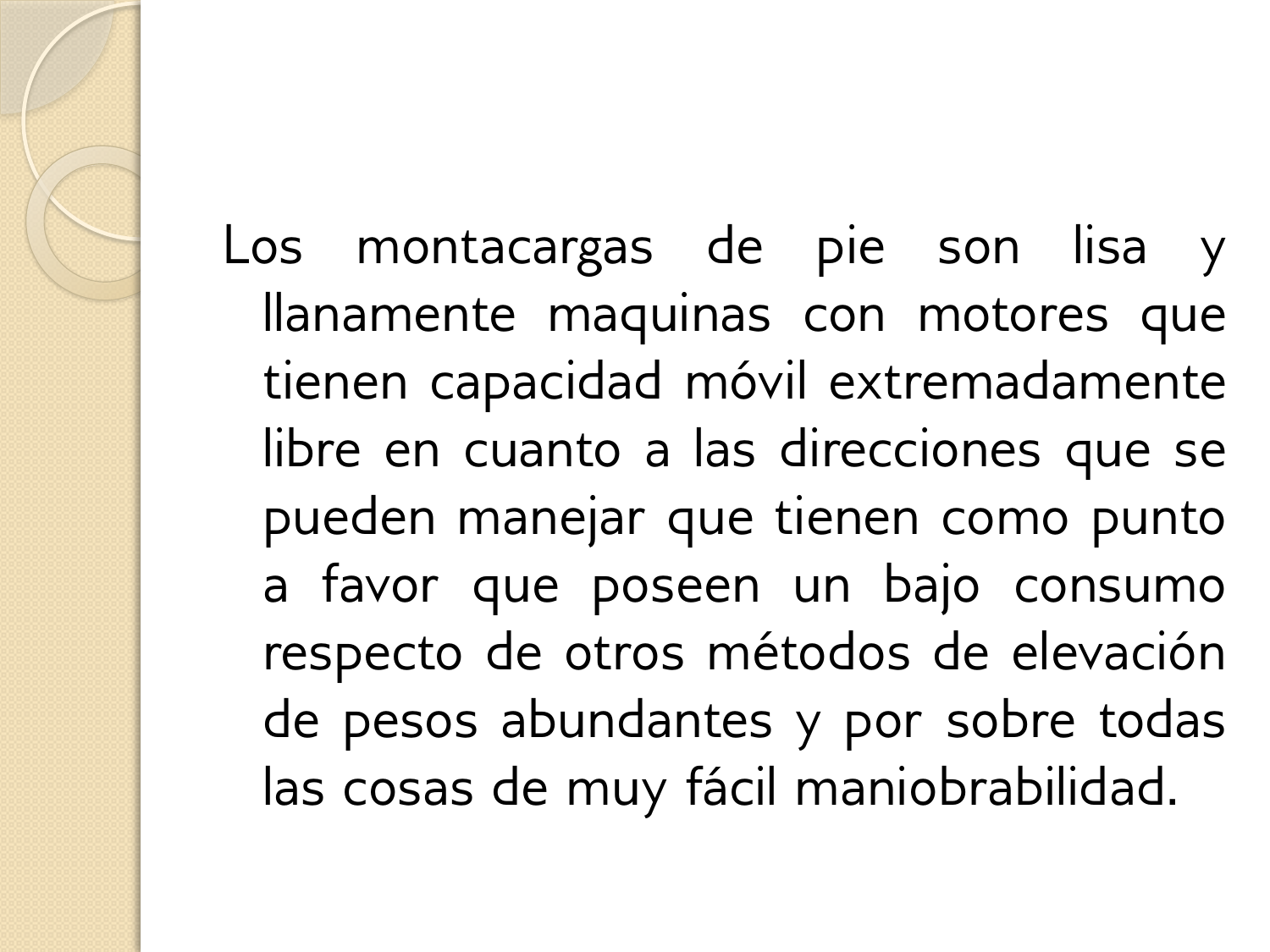

#
Los montacargas de pie son lisa y llanamente maquinas con motores que tienen capacidad móvil extremadamente libre en cuanto a las direcciones que se pueden manejar que tienen como punto a favor que poseen un bajo consumo respecto de otros métodos de elevación de pesos abundantes y por sobre todas las cosas de muy fácil maniobrabilidad.